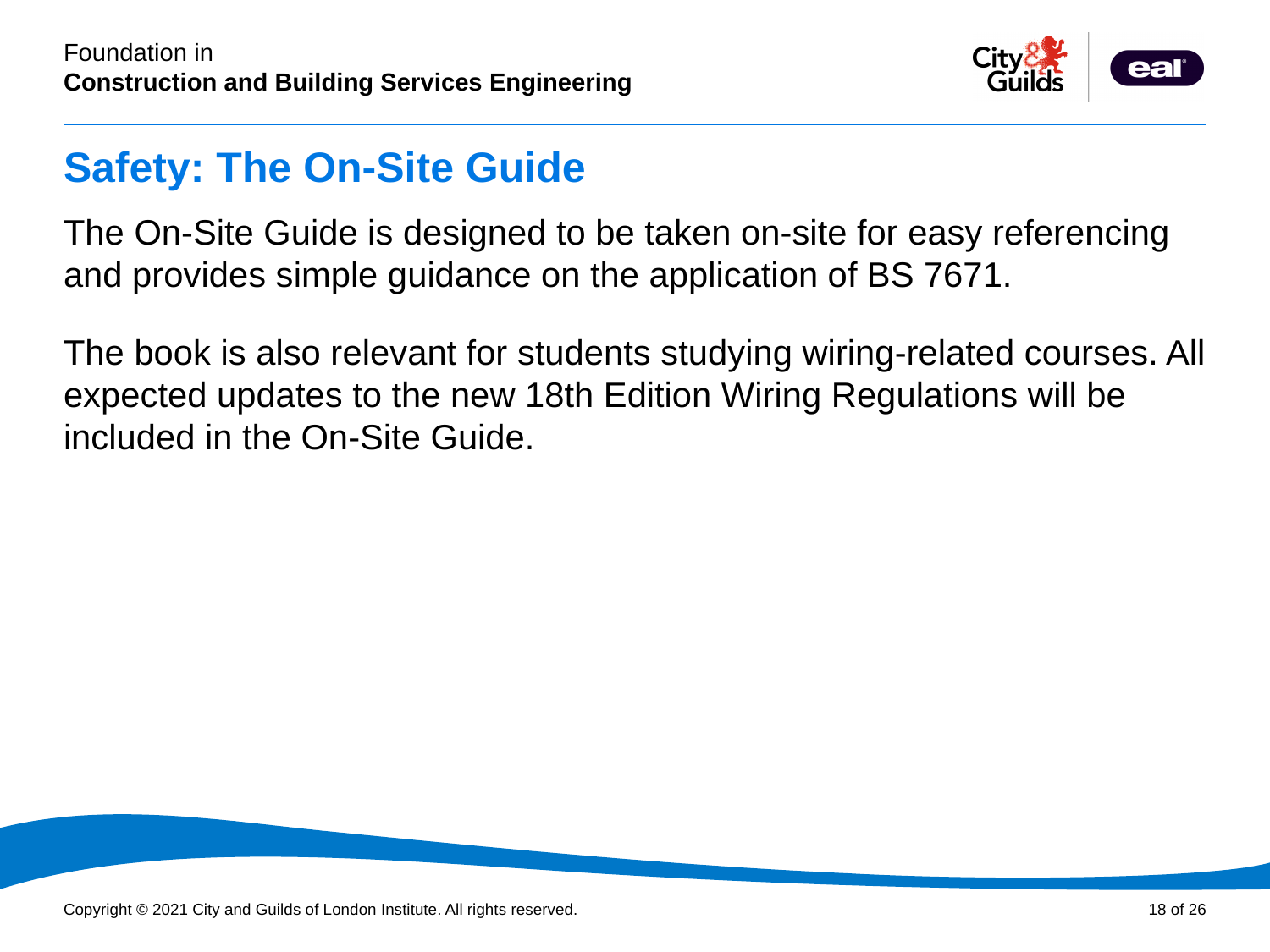

# Safety: The On-Site Guide
The On-Site Guide is designed to be taken on-site for easy referencing and provides simple guidance on the application of BS 7671.
The book is also relevant for students studying wiring-related courses. All expected updates to the new 18th Edition Wiring Regulations will be included in the On-Site Guide.